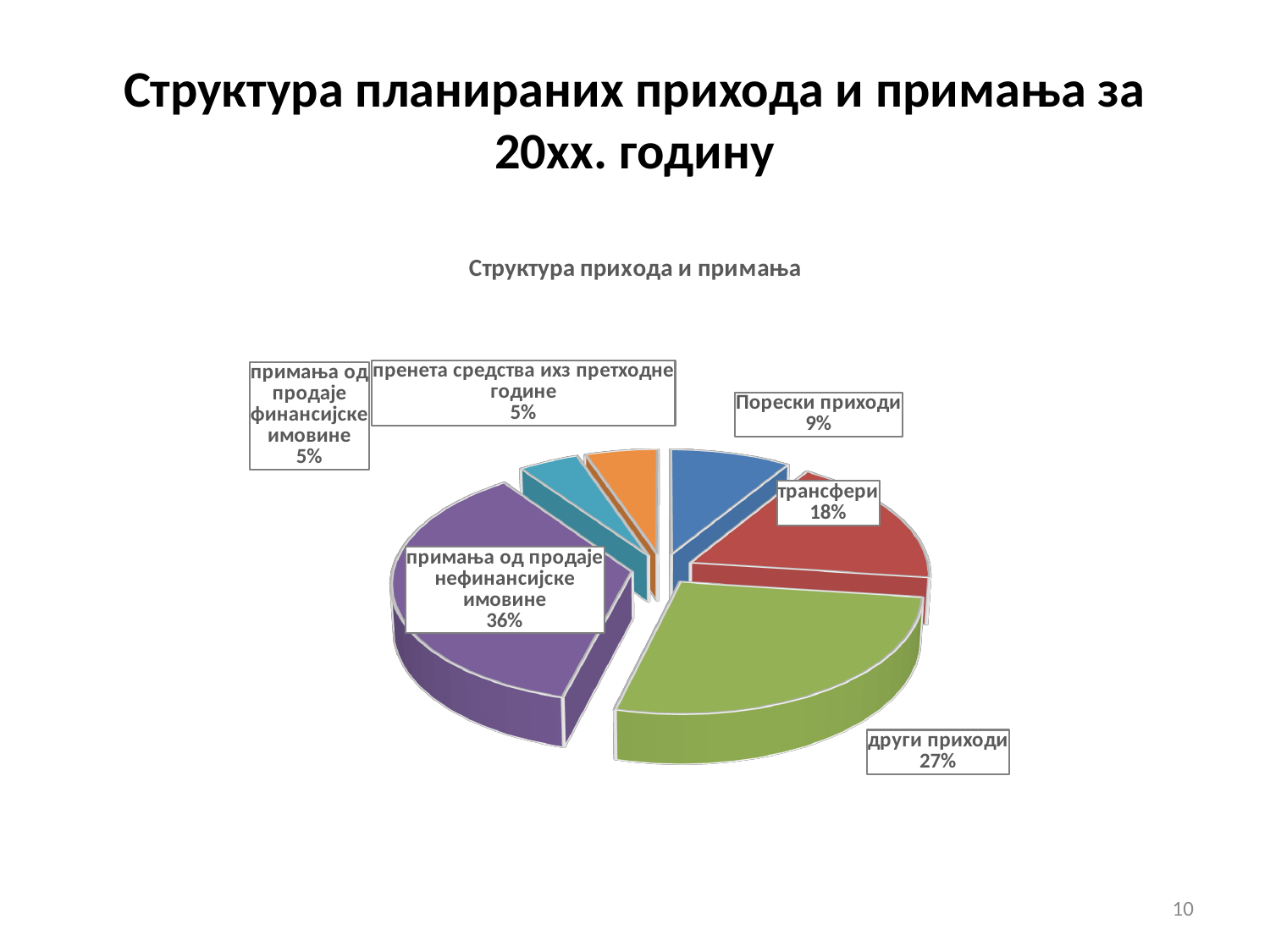

# Структура планираних прихода и примања за 20хх. годину

[unsupported chart]

10